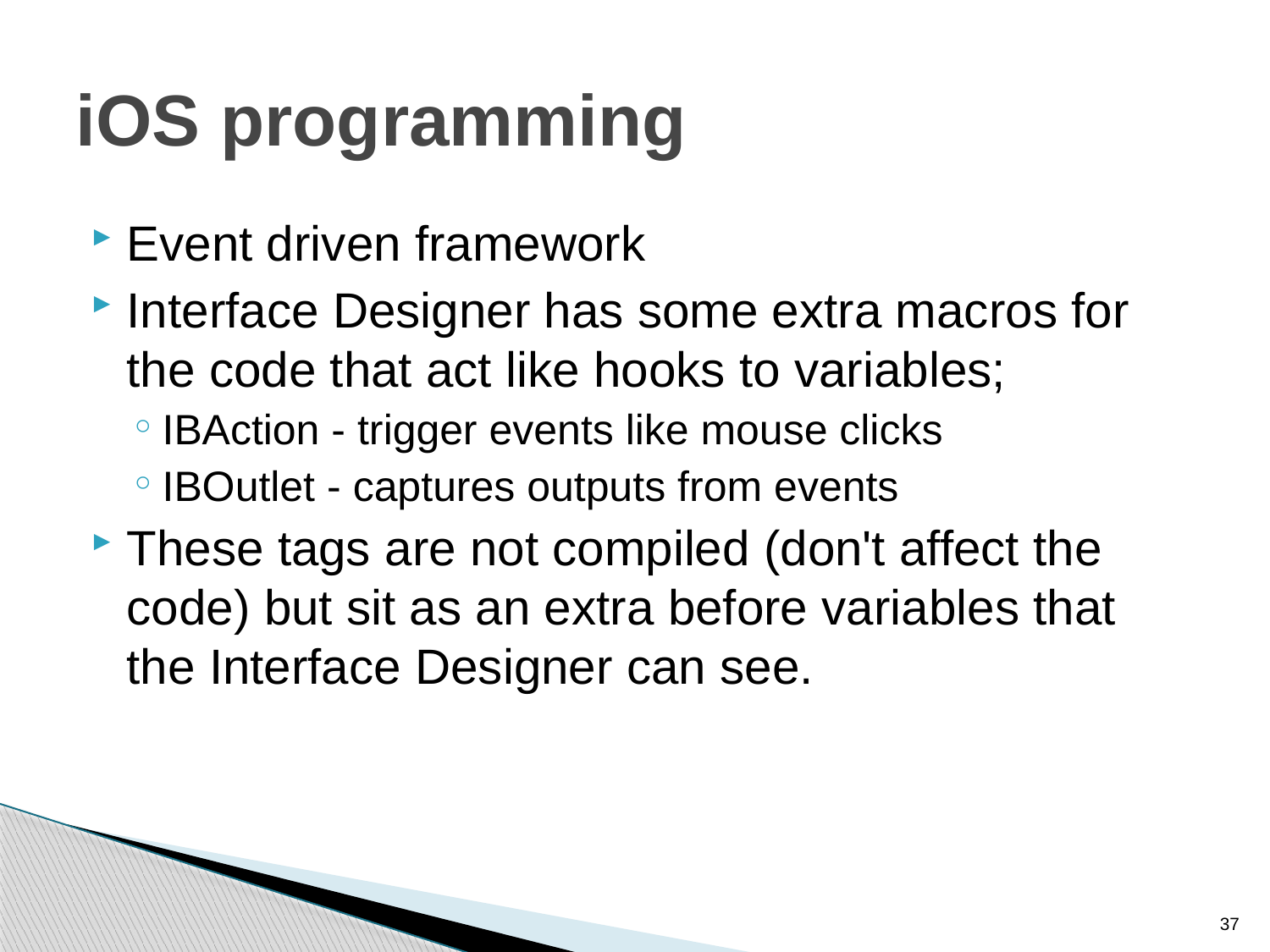

# iOS programming
Event driven framework
Interface Designer has some extra macros for the code that act like hooks to variables;
IBAction - trigger events like mouse clicks
IBOutlet - captures outputs from events
These tags are not compiled (don't affect the code) but sit as an extra before variables that the Interface Designer can see.
37